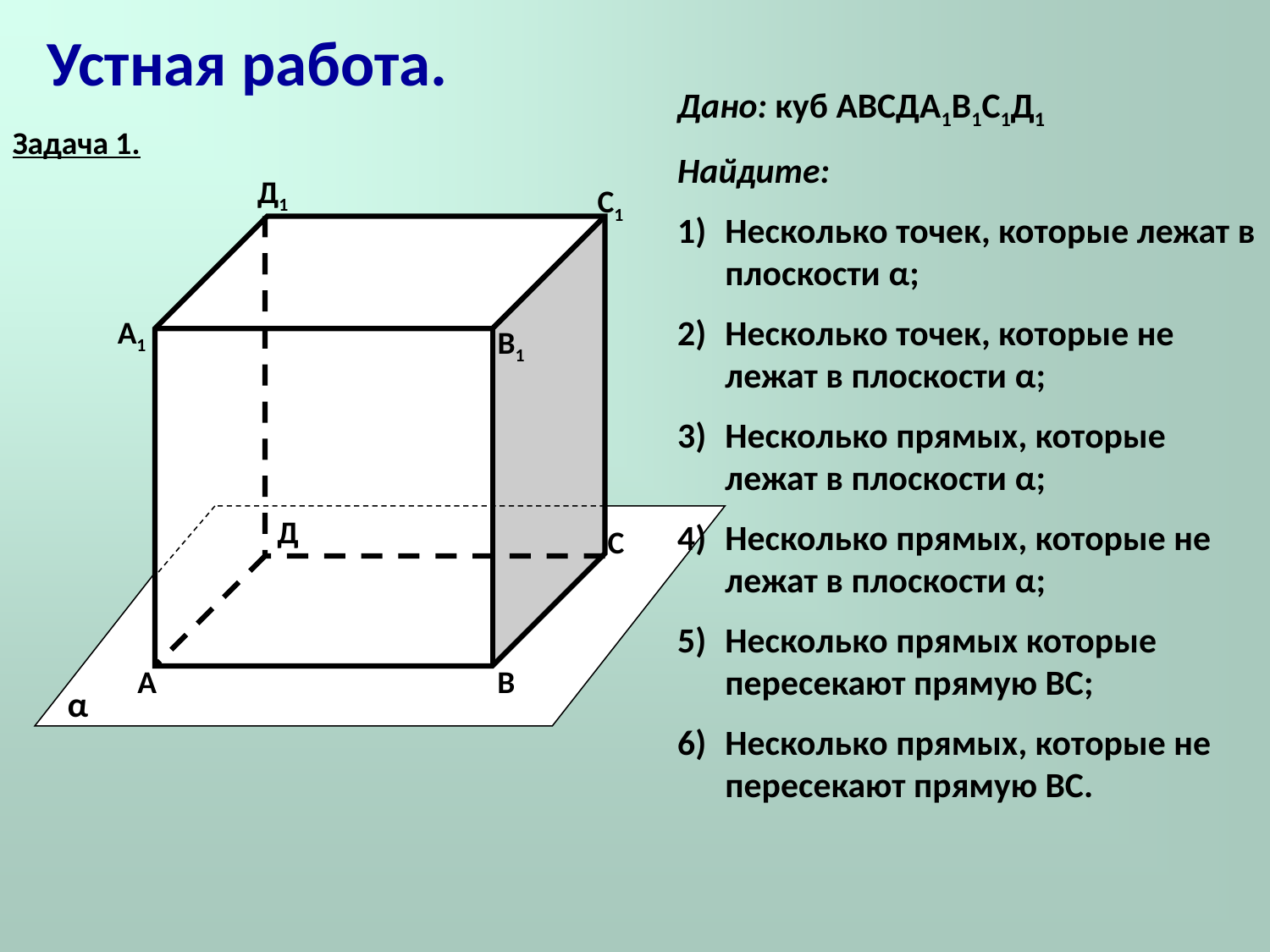

Устная работа.
Дано: куб АВСДА1В1С1Д1
Найдите:
Несколько точек, которые лежат в плоскости α;
Несколько точек, которые не лежат в плоскости α;
Несколько прямых, которые лежат в плоскости α;
Несколько прямых, которые не лежат в плоскости α;
Несколько прямых которые пересекают прямую ВС;
Несколько прямых, которые не пересекают прямую ВС.

Задача 1.
Д1
С1

А1
В1

Д
С

А
В
α